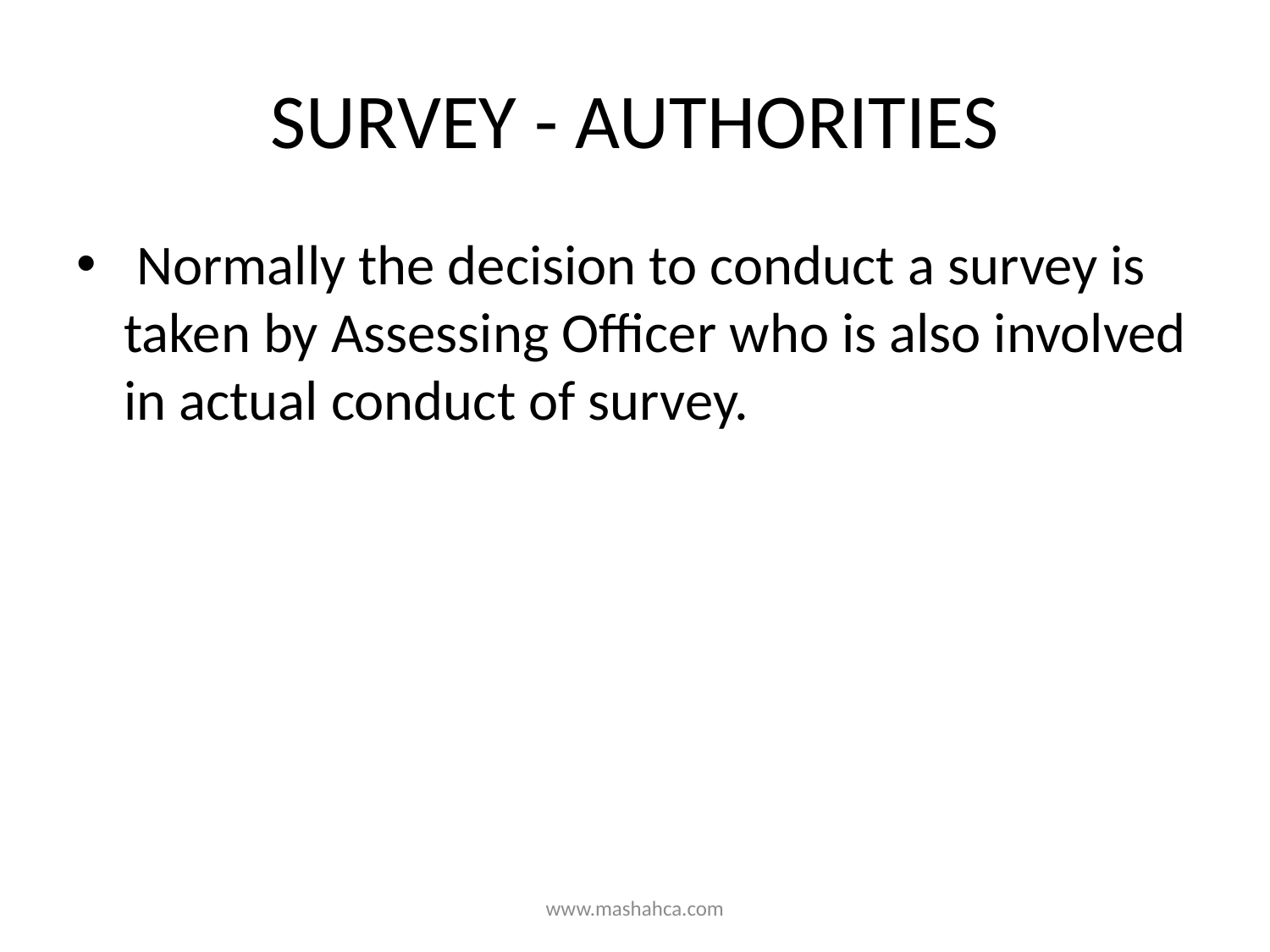

# SURVEY - AUTHORITIES
 Normally the decision to conduct a survey is taken by Assessing Officer who is also involved in actual conduct of survey.
www.mashahca.com